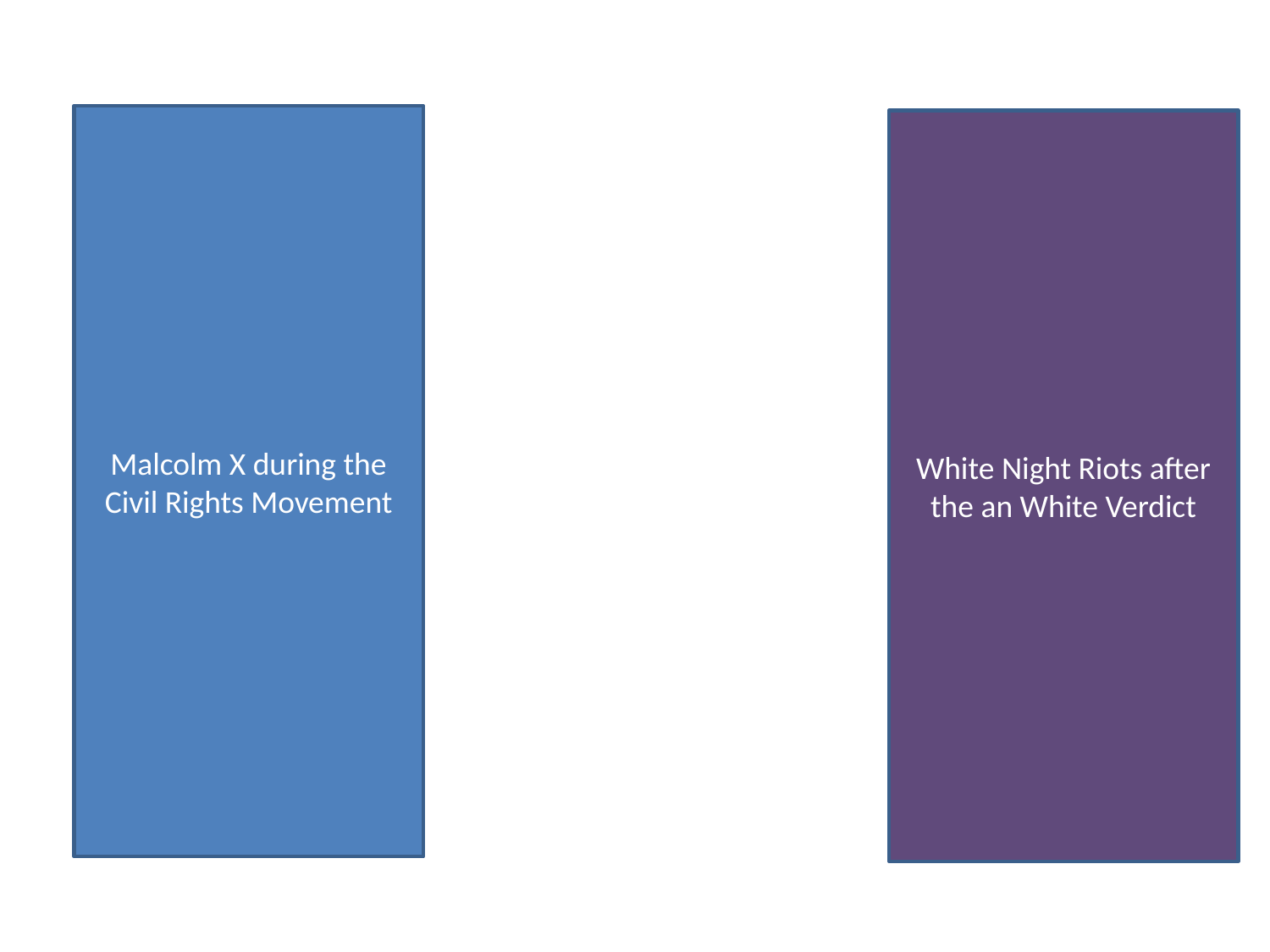

Malcolm X during the Civil Rights Movement
White Night Riots after the an White Verdict